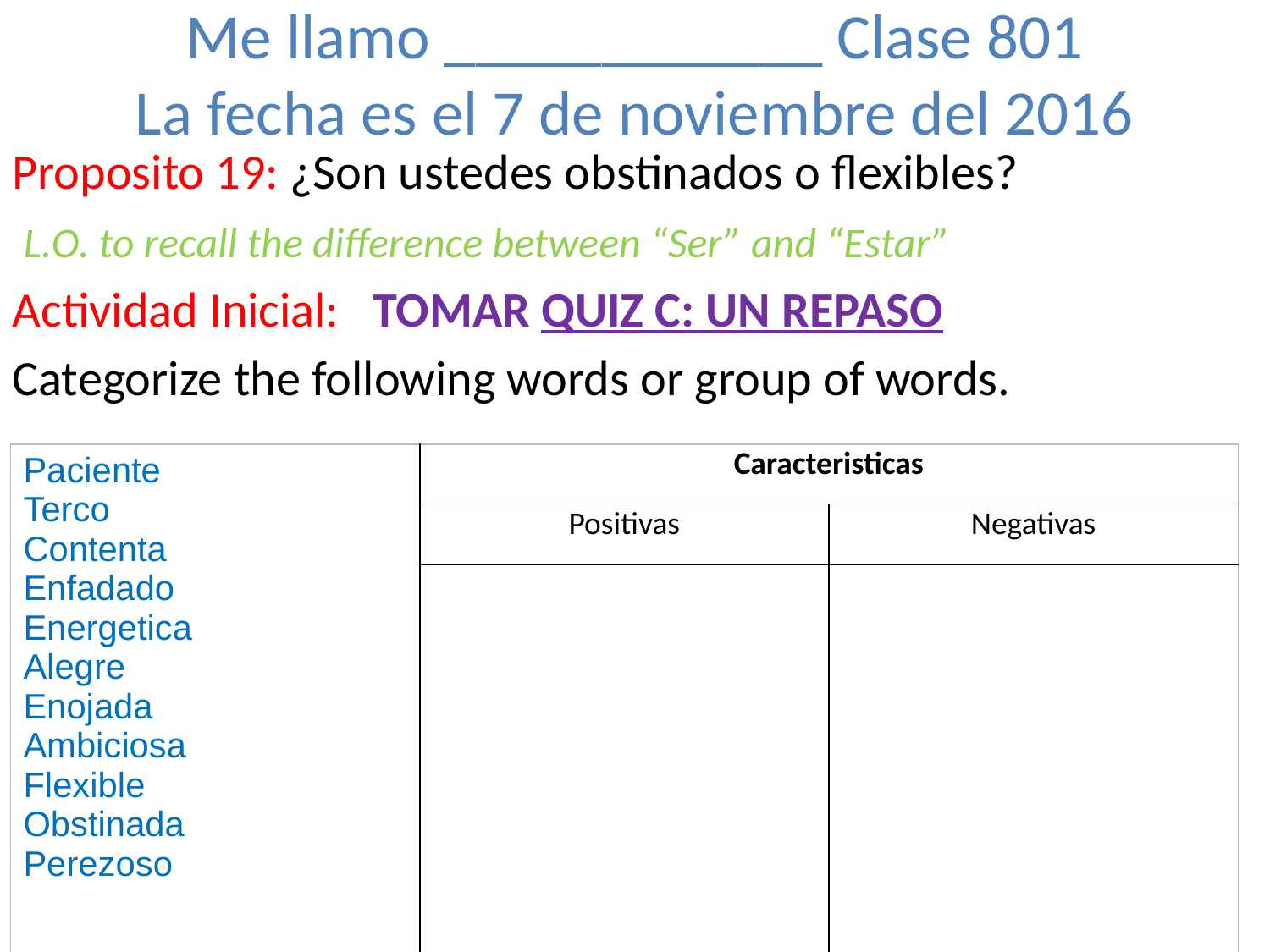

Me llamo ____________ Clase 801
La fecha es el 7 de noviembre del 2016
Proposito 19: ¿Son ustedes obstinados o flexibles?
 L.O. to recall the difference between “Ser” and “Estar”
Actividad Inicial:   TOMAR QUIZ C: UN REPASO
Categorize the following words or group of words.
| Paciente Terco Contenta Enfadado Energetica Alegre Enojada Ambiciosa Flexible Obstinada Perezoso | Caracteristicas |  |
| --- | --- | --- |
|  | Positivas | Negativas |
|  |  |  |